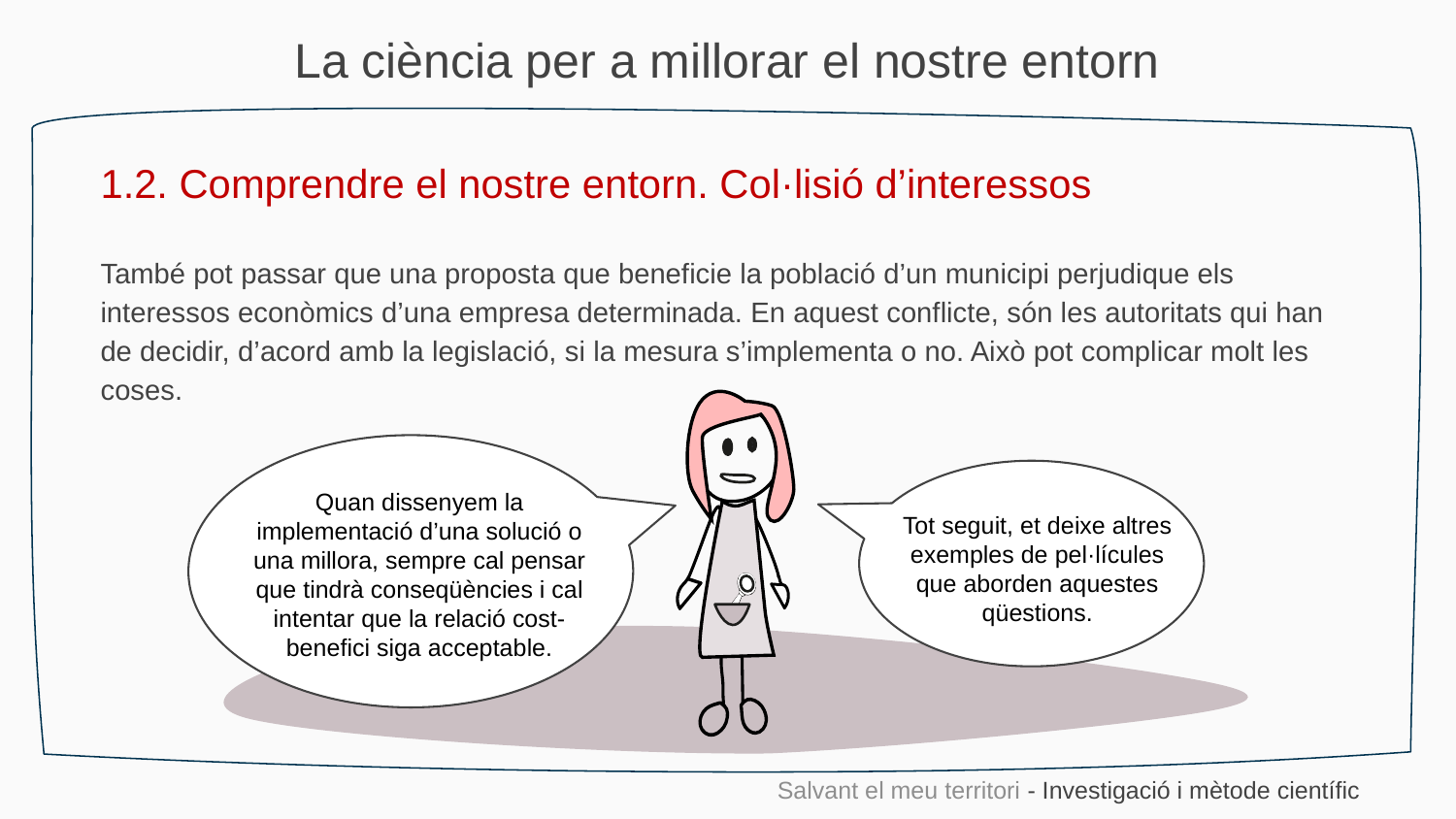

La ciència per a millorar el nostre entorn

1.2. Comprendre el nostre entorn. Col·lisió d’interessos

També pot passar que una proposta que beneficie la població d’un municipi perjudique els interessos econòmics d’una empresa determinada. En aquest conflicte, són les autoritats qui han de decidir, d’acord amb la legislació, si la mesura s’implementa o no. Això pot complicar molt les coses.

Quan dissenyem la implementació d’una solució o una millora, sempre cal pensar que tindrà conseqüències i cal intentar que la relació cost-benefici siga acceptable.

Tot seguit, et deixe altres exemples de pel·lícules que aborden aquestes qüestions.

Salvant el meu territori - Investigació i mètode científic